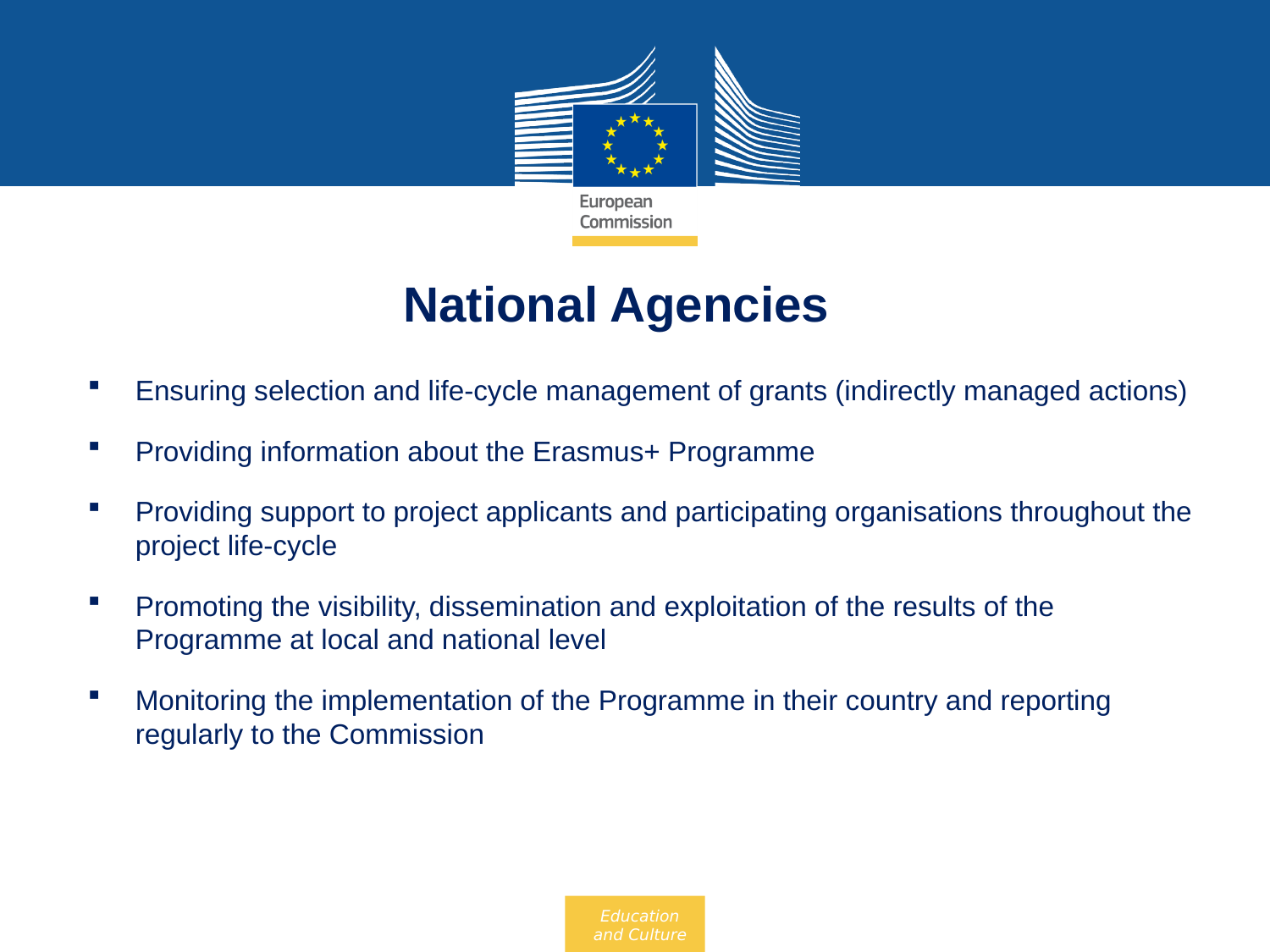

# National Agencies
Ensuring selection and life-cycle management of grants (indirectly managed actions)
Providing information about the Erasmus+ Programme
Providing support to project applicants and participating organisations throughout the project life-cycle
Promoting the visibility, dissemination and exploitation of the results of the Programme at local and national level
Monitoring the implementation of the Programme in their country and reporting regularly to the Commission